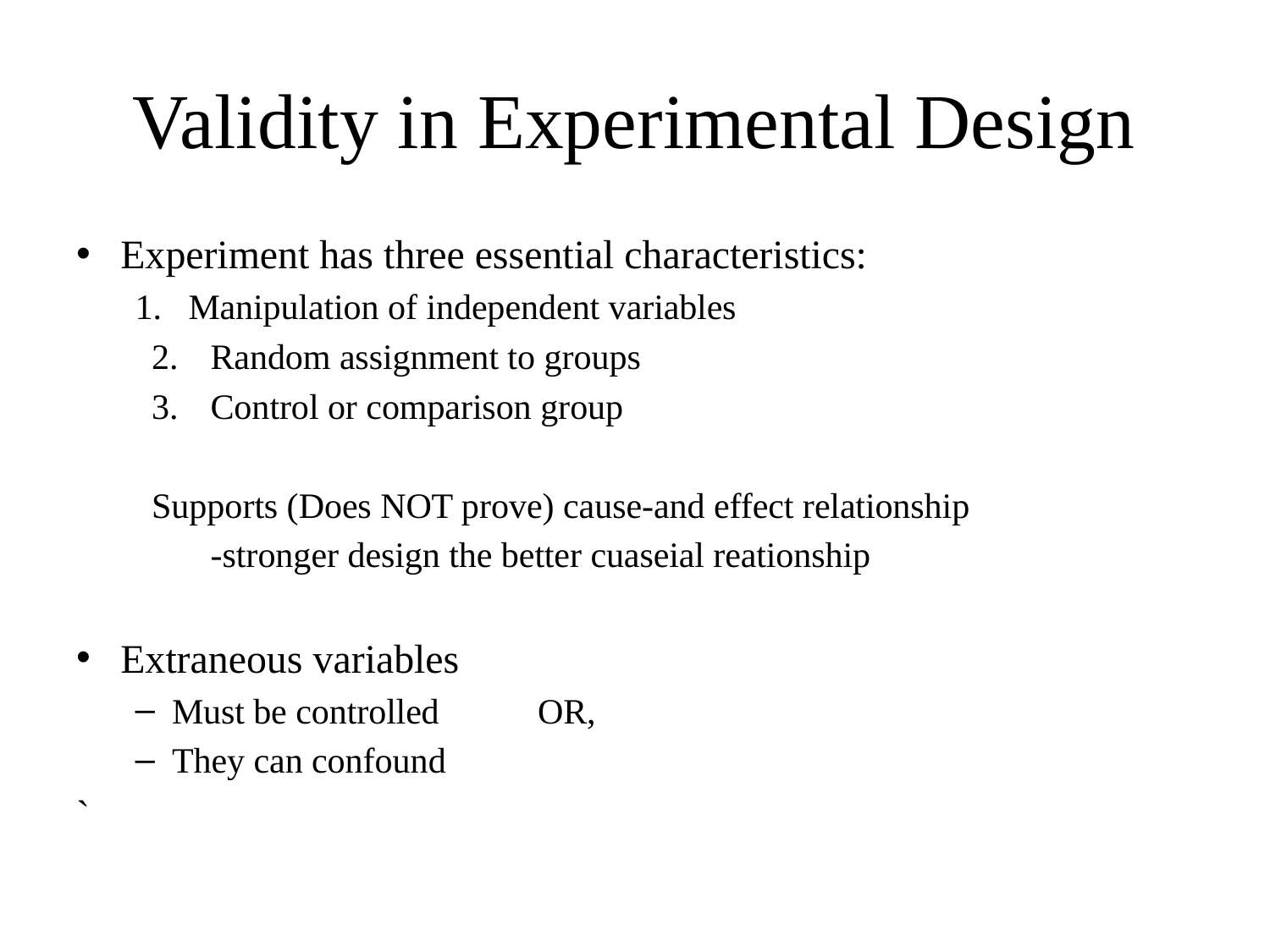

# Validity in Experimental Design
Experiment has three essential characteristics:
1.   Manipulation of independent variables
2.	Random assignment to groups
3.	Control or comparison group

Supports (Does NOT prove) cause-and effect relationship
	-stronger design the better cuaseial reationship

Extraneous variables
Must be controlled  		OR,
They can confound
`